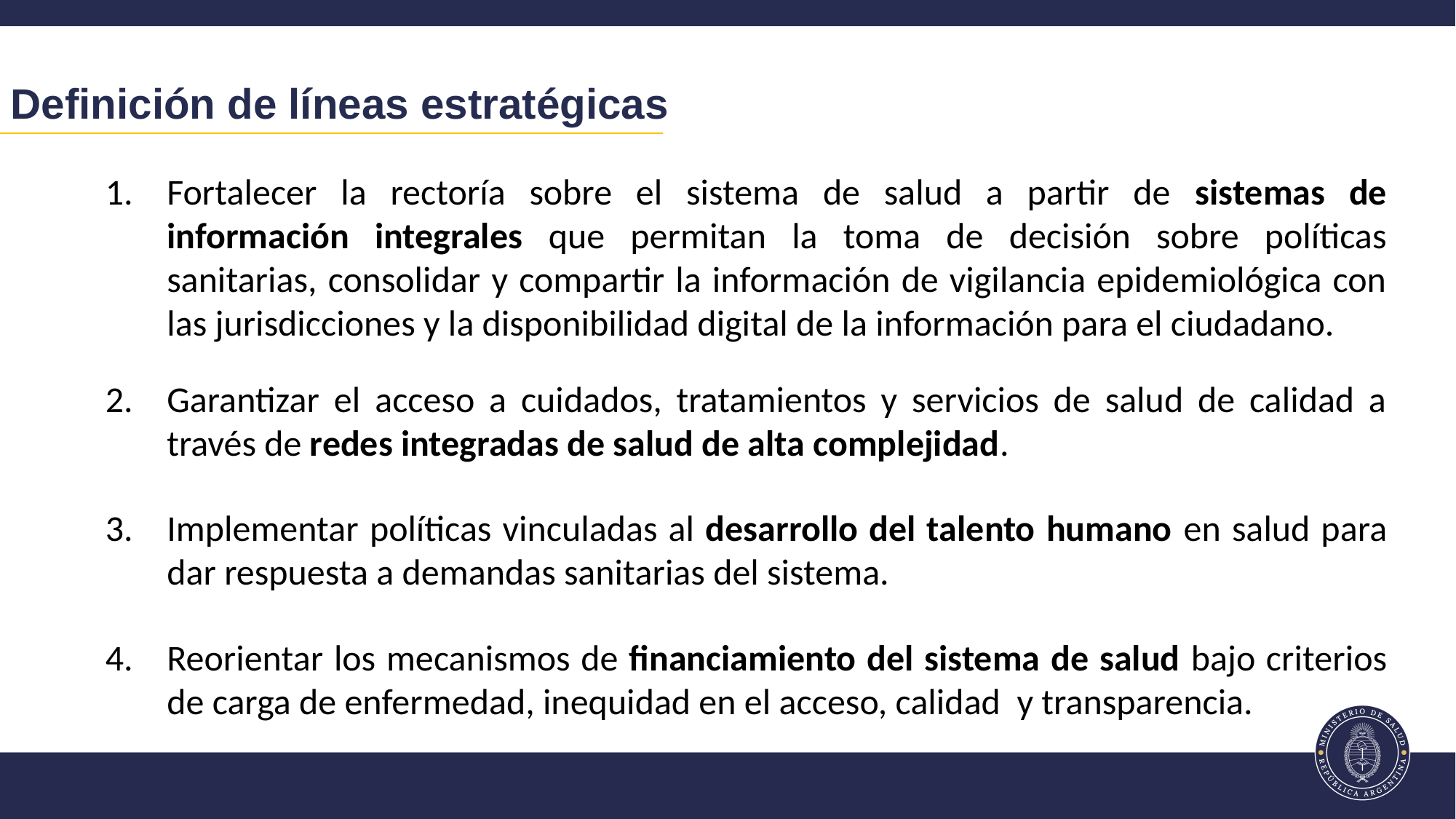

Definición de líneas estratégicas
Fortalecer la rectoría sobre el sistema de salud a partir de sistemas de información integrales que permitan la toma de decisión sobre políticas sanitarias, consolidar y compartir la información de vigilancia epidemiológica con las jurisdicciones y la disponibilidad digital de la información para el ciudadano.

Garantizar el acceso a cuidados, tratamientos y servicios de salud de calidad a través de redes integradas de salud de alta complejidad.

Implementar políticas vinculadas al desarrollo del talento humano en salud para dar respuesta a demandas sanitarias del sistema.

Reorientar los mecanismos de financiamiento del sistema de salud bajo criterios de carga de enfermedad, inequidad en el acceso, calidad  y transparencia.